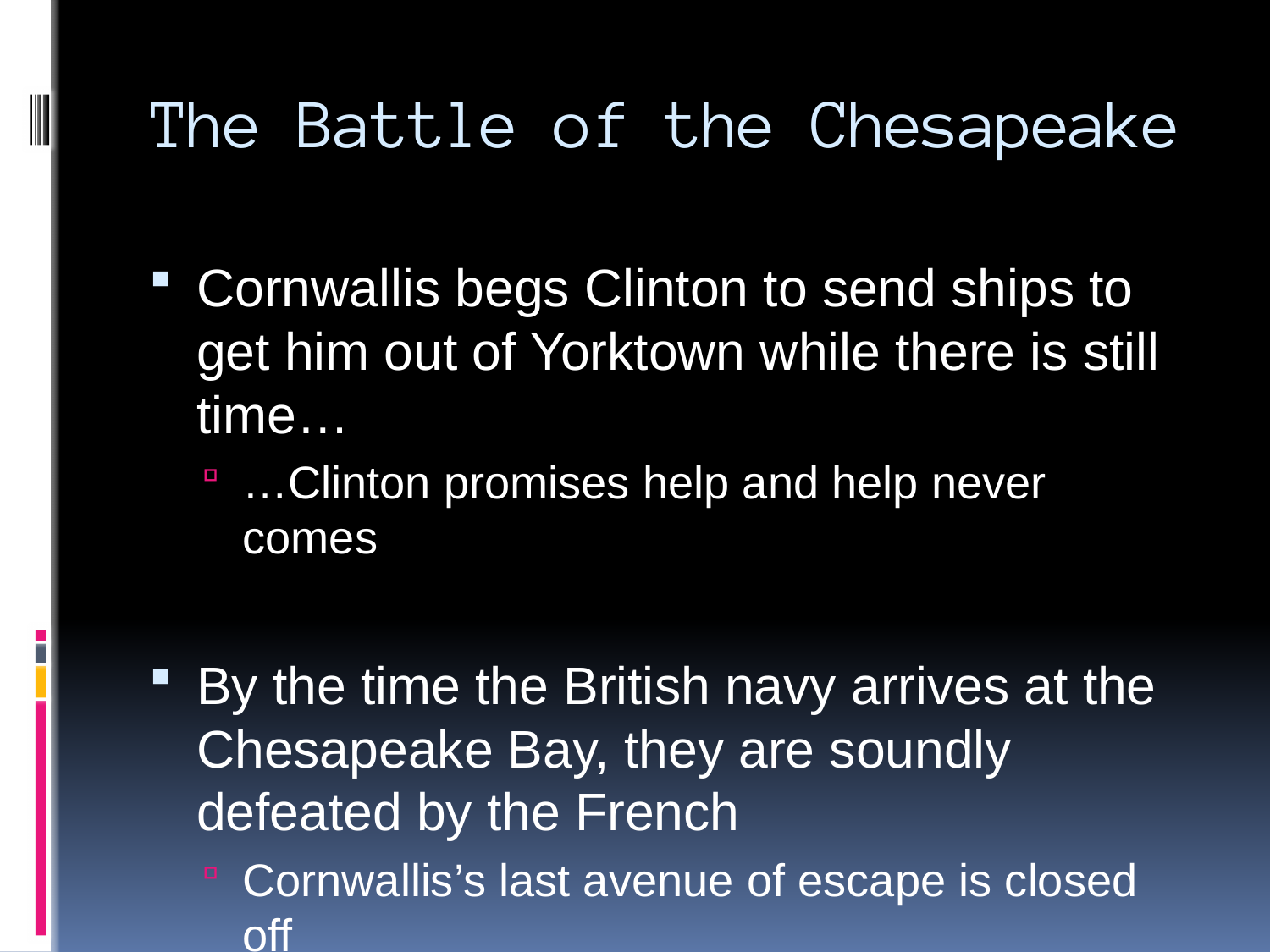

# The Battle of the Chesapeake
Cornwallis begs Clinton to send ships to get him out of Yorktown while there is still time…
…Clinton promises help and help never comes

By the time the British navy arrives at the Chesapeake Bay, they are soundly defeated by the French
Cornwallis’s last avenue of escape is closed off